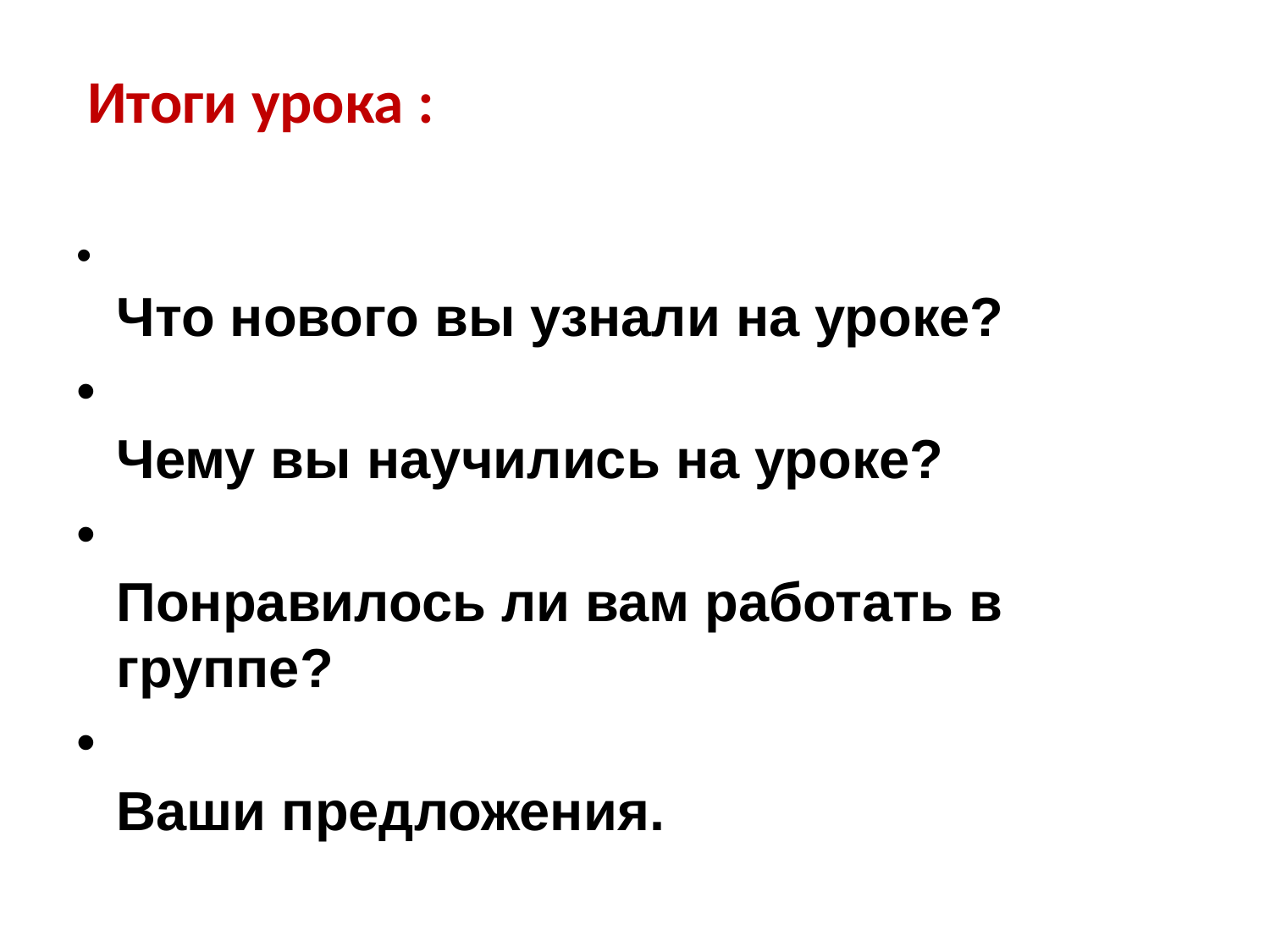

# Итоги урока :
Что нового вы узнали на уроке?
Чему вы научились на уроке?
Понравилось ли вам работать в группе?
Ваши предложения.